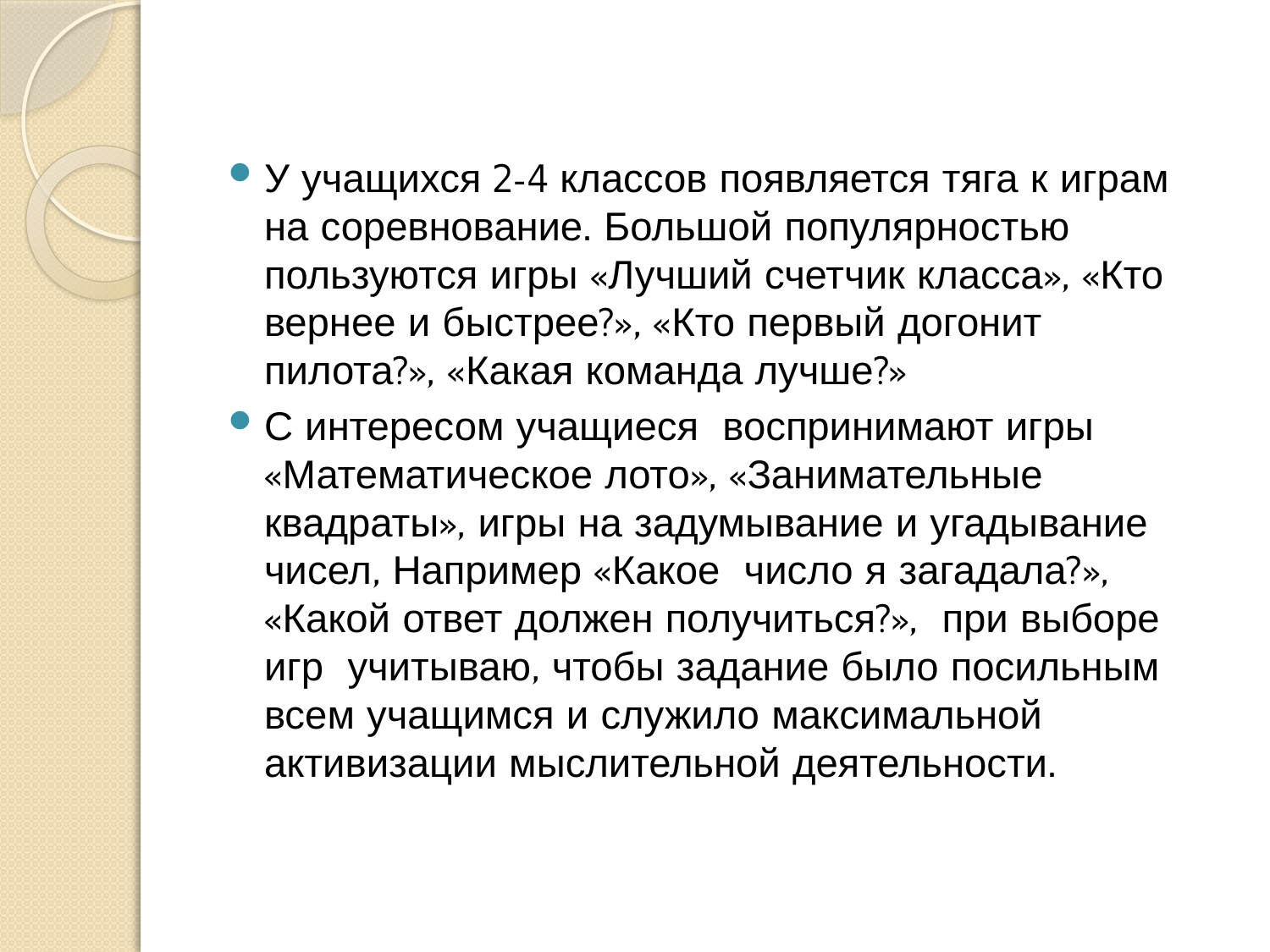

У учащихся 2-4 классов появляется тяга к играм на соревнование. Большой популярностью пользуются игры «Лучший счетчик класса», «Кто вернее и быстрее?», «Кто первый догонит пилота?», «Какая команда лучше?»
С интересом учащиеся  воспринимают игры «Математическое лото», «Занимательные квадраты», игры на задумывание и угадывание чисел, Например «Какое  число я загадала?», «Какой ответ должен получиться?»,  при выборе игр  учитываю, чтобы задание было посильным всем учащимся и служило максимальной активизации мыслительной деятельности.